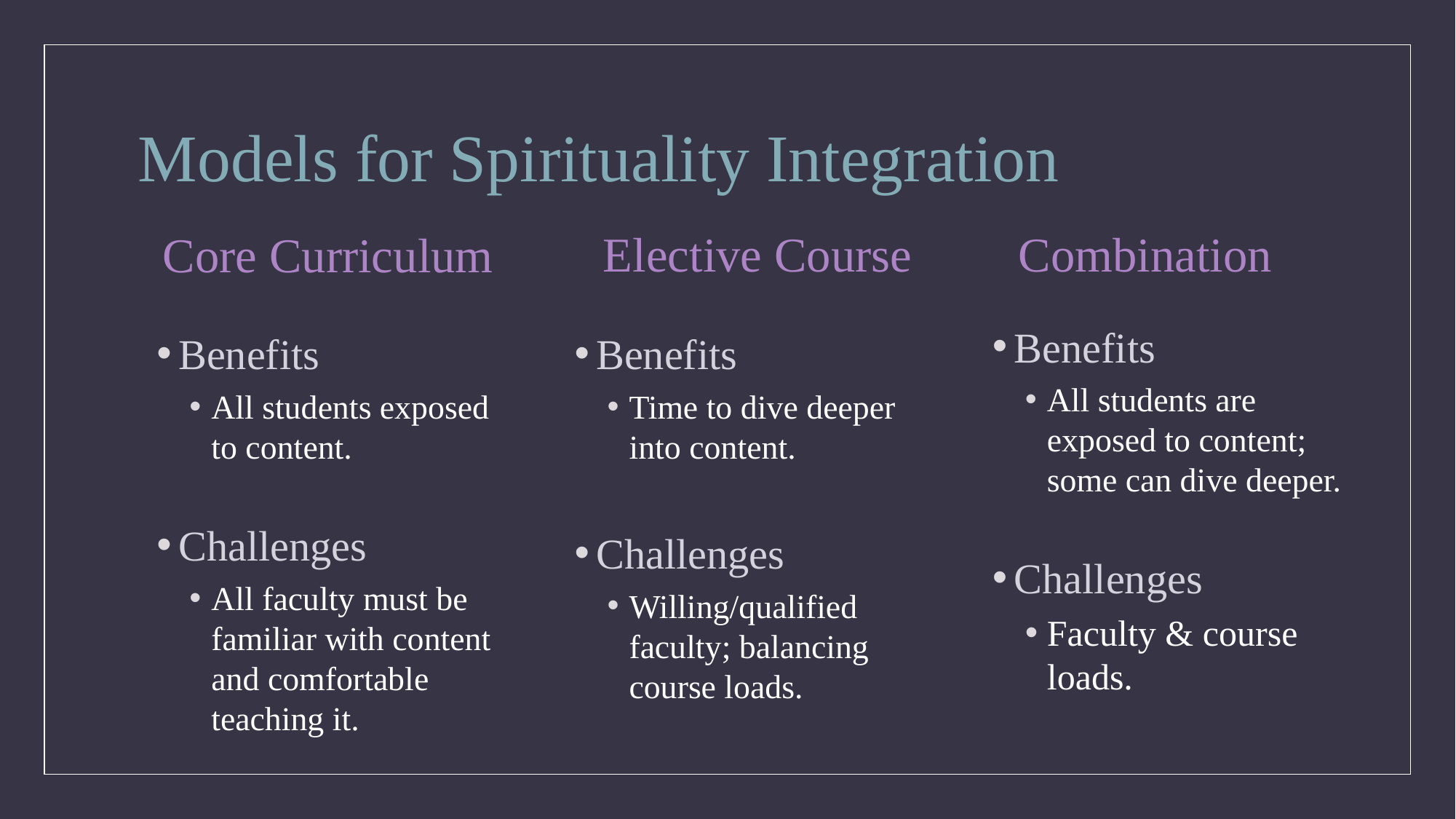

# Models for Spirituality Integration
Elective Course
Combination
Core Curriculum
Benefits
All students are exposed to content; some can dive deeper.

Challenges
Faculty & course loads.
Benefits
All students exposed to content.

Challenges
All faculty must be familiar with content and comfortable teaching it.
Benefits
Time to dive deeper into content.

Challenges
Willing/qualified faculty; balancing course loads.